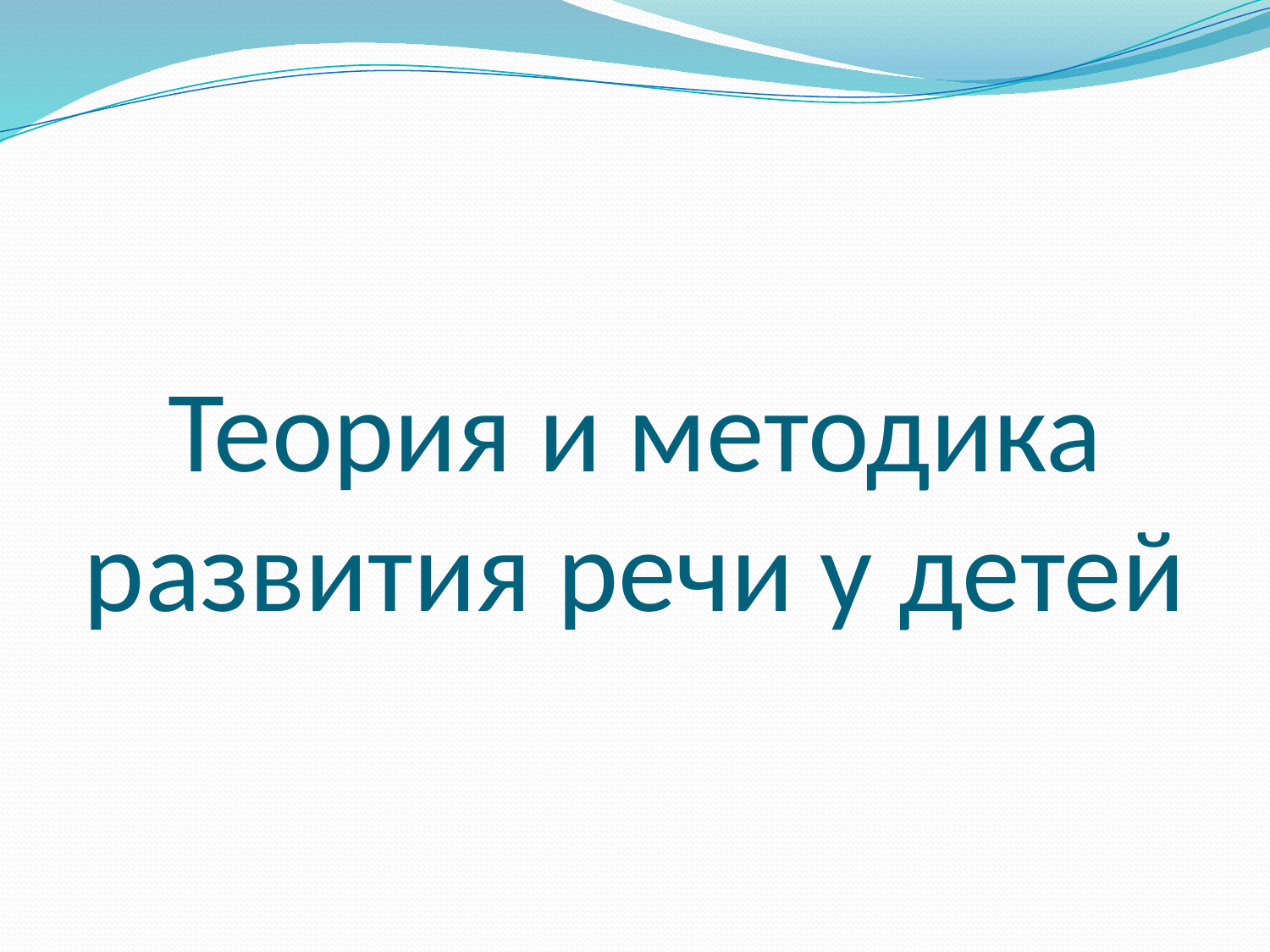

# Теория и методика развития речи у детей